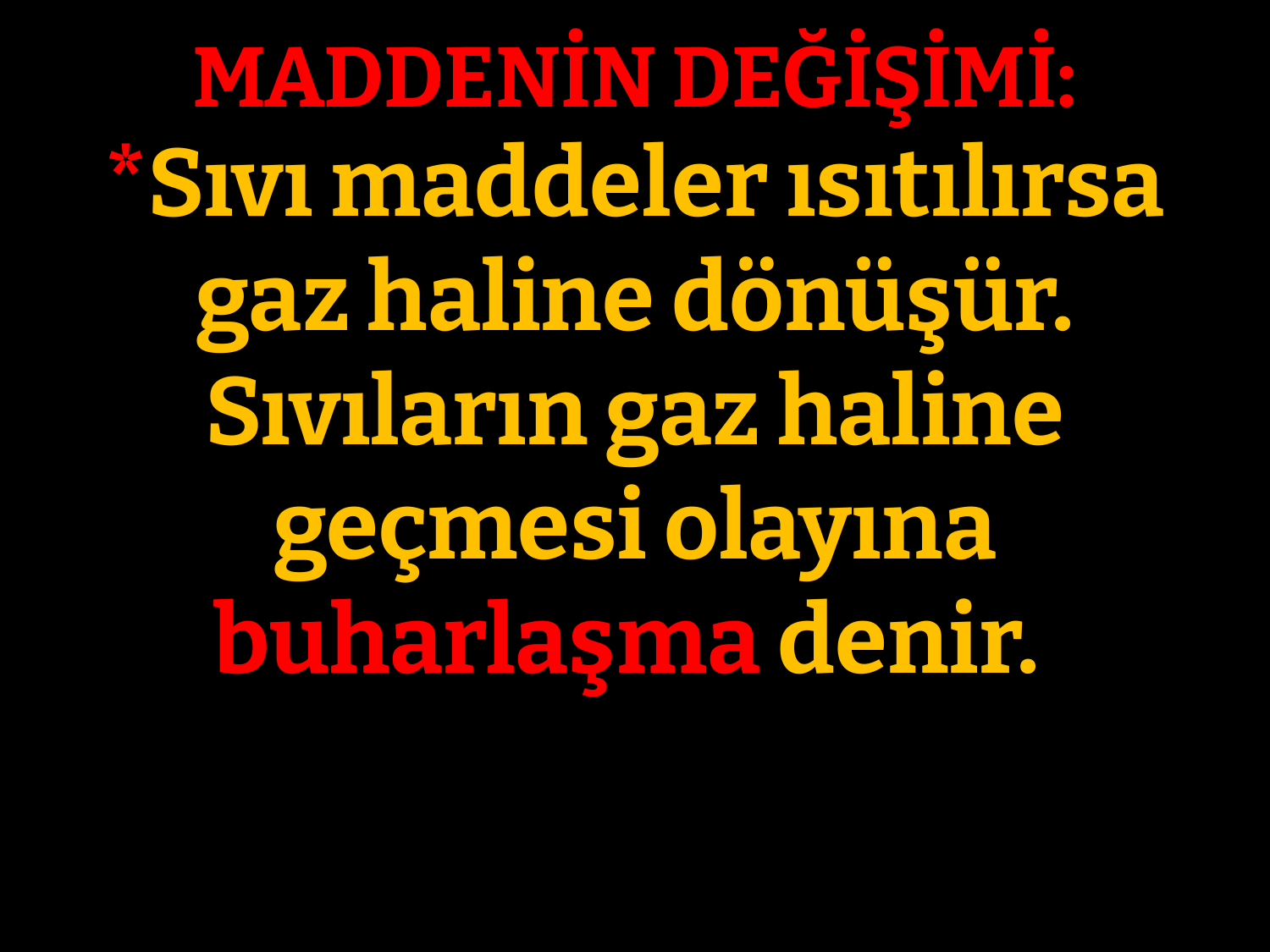

MADDENİN DEĞİŞİMİ:
*Sıvı maddeler ısıtılırsa gaz haline dönüşür. Sıvıların gaz haline geçmesi olayına buharlaşma denir.